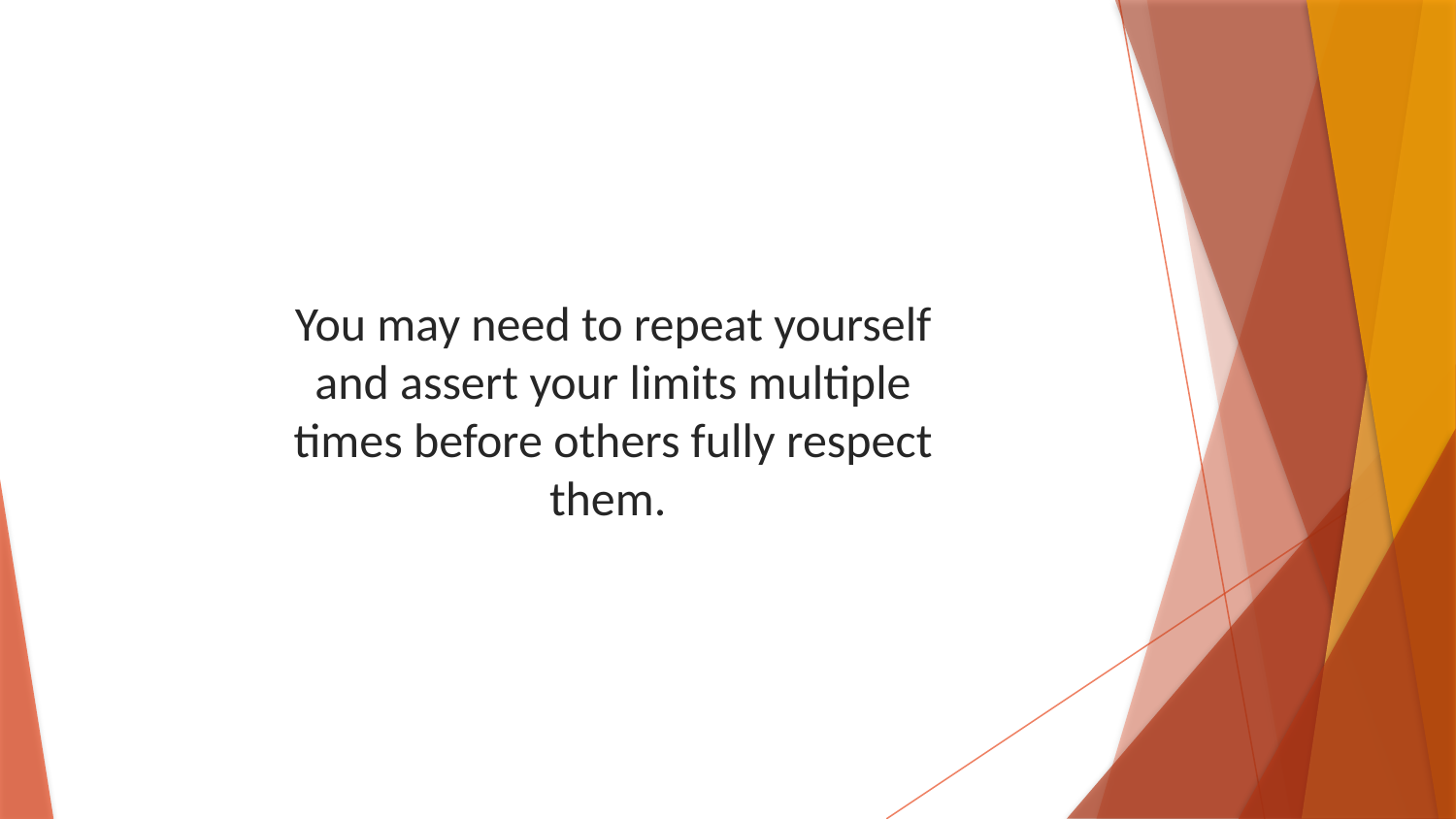

You may need to repeat yourself and assert your limits multiple times before others fully respect them.